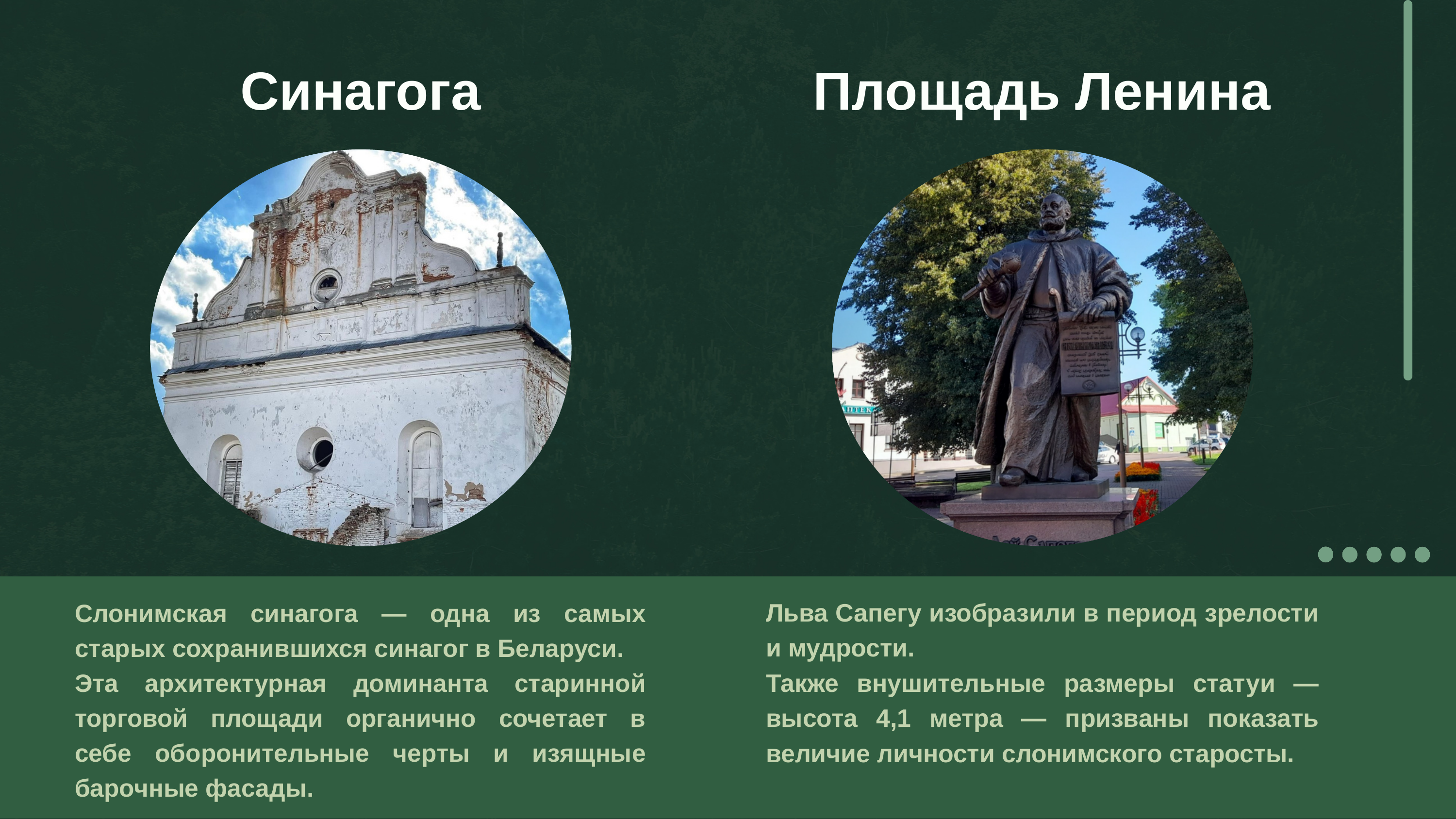

Синагога
Площадь Ленина

Льва Сапегу изобразили в период зрелости и мудрости.
Также внушительные размеры статуи — высота 4,1 метра — призваны показать величие личности слонимского старосты.
Слонимская синагога — одна из самых старых сохранившихся синагог в Беларуси.
Эта архитектурная доминанта старинной торговой площади органично сочетает в себе оборонительные черты и изящные барочные фасады.